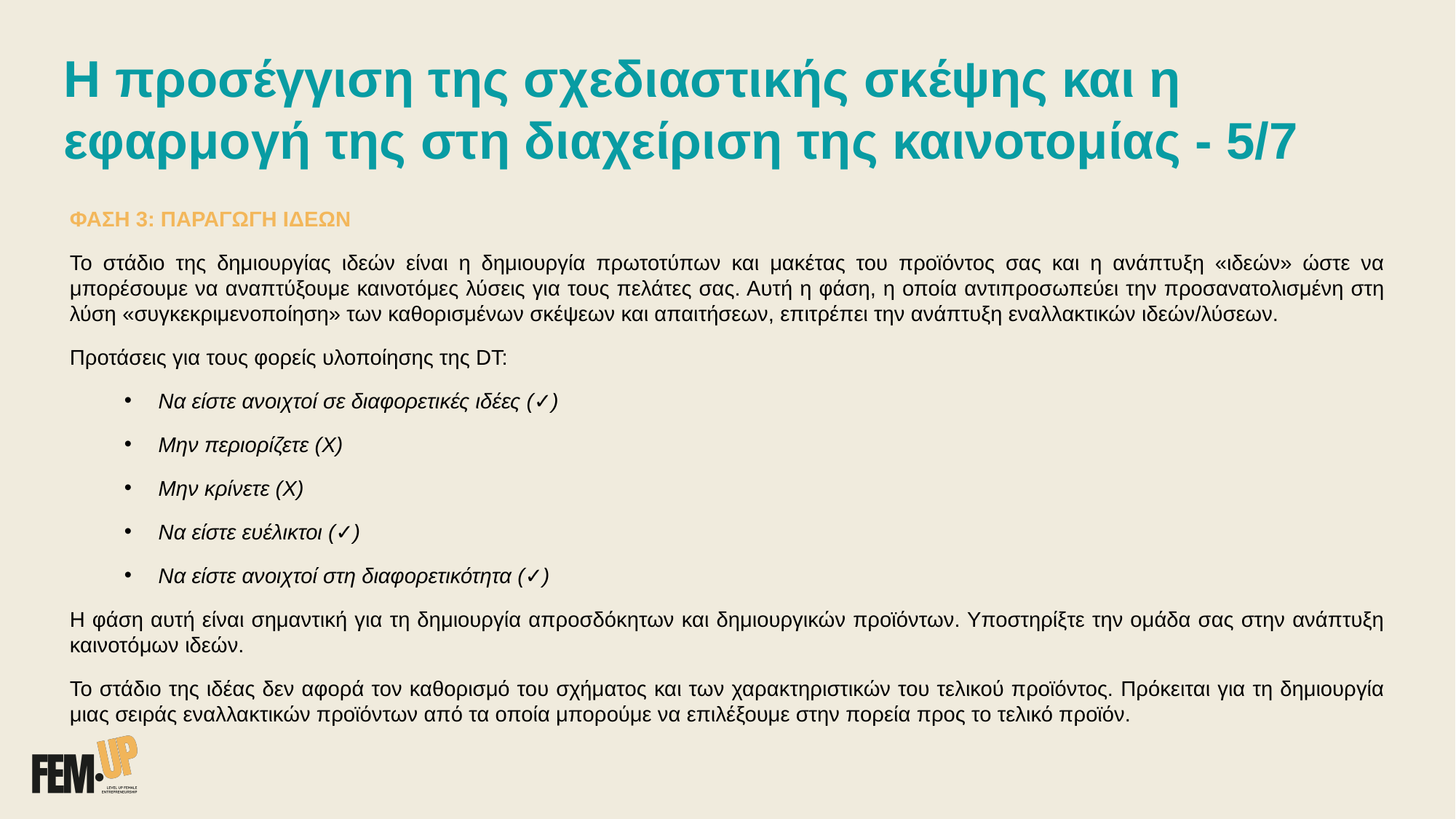

Η προσέγγιση της σχεδιαστικής σκέψης και η εφαρμογή της στη διαχείριση της καινοτομίας - 5/7
ΦΑΣΗ 3: ΠΑΡΑΓΩΓΗ ΙΔΕΩΝ
​Το στάδιο της δημιουργίας ιδεών είναι η δημιουργία πρωτοτύπων και μακέτας του προϊόντος σας και η ανάπτυξη «ιδεών» ώστε να μπορέσουμε να αναπτύξουμε καινοτόμες λύσεις για τους πελάτες σας. Αυτή η φάση, η οποία αντιπροσωπεύει την προσανατολισμένη στη λύση «συγκεκριμενοποίηση» των καθορισμένων σκέψεων και απαιτήσεων, επιτρέπει την ανάπτυξη εναλλακτικών ιδεών/λύσεων.
Προτάσεις για τους φορείς υλοποίησης της DT:
Να είστε ανοιχτοί σε διαφορετικές ιδέες (✓)
Μην περιορίζετε (X)
Μην κρίνετε (X)
Να είστε ευέλικτοι (✓)
Να είστε ανοιχτοί στη διαφορετικότητα (✓)
Η φάση αυτή είναι σημαντική για τη δημιουργία απροσδόκητων και δημιουργικών προϊόντων. Υποστηρίξτε την ομάδα σας στην ανάπτυξη καινοτόμων ιδεών.
Το στάδιο της ιδέας δεν αφορά τον καθορισμό του σχήματος και των χαρακτηριστικών του τελικού προϊόντος. Πρόκειται για τη δημιουργία μιας σειράς εναλλακτικών προϊόντων από τα οποία μπορούμε να επιλέξουμε στην πορεία προς το τελικό προϊόν.